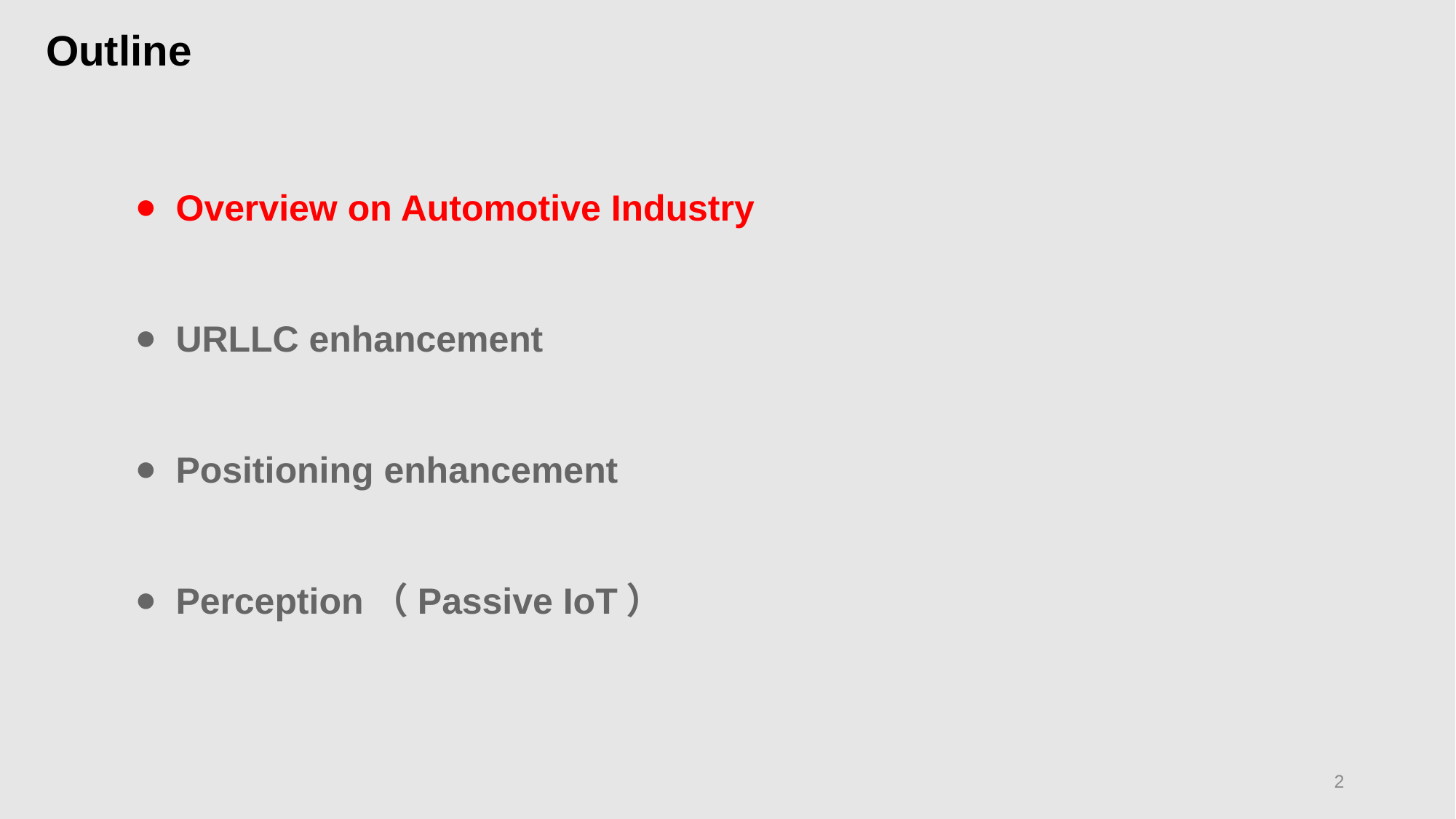

# Outline
Overview on Automotive Industry

URLLC enhancement

Positioning enhancement

Perception（Passive IoT）
2